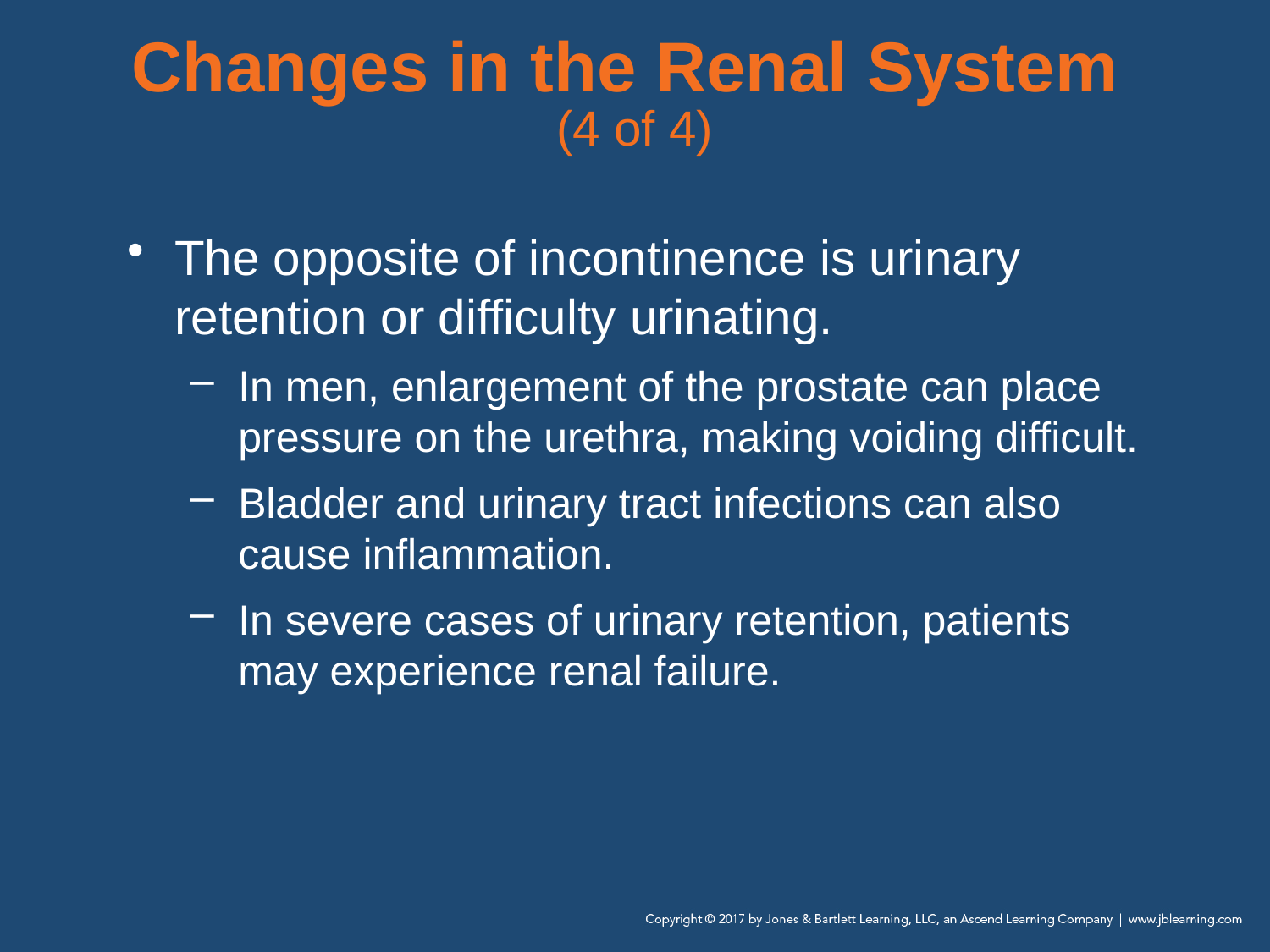

# Changes in the Renal System (4 of 4)
The opposite of incontinence is urinary retention or difficulty urinating.
In men, enlargement of the prostate can place pressure on the urethra, making voiding difficult.
Bladder and urinary tract infections can also cause inflammation.
In severe cases of urinary retention, patients may experience renal failure.